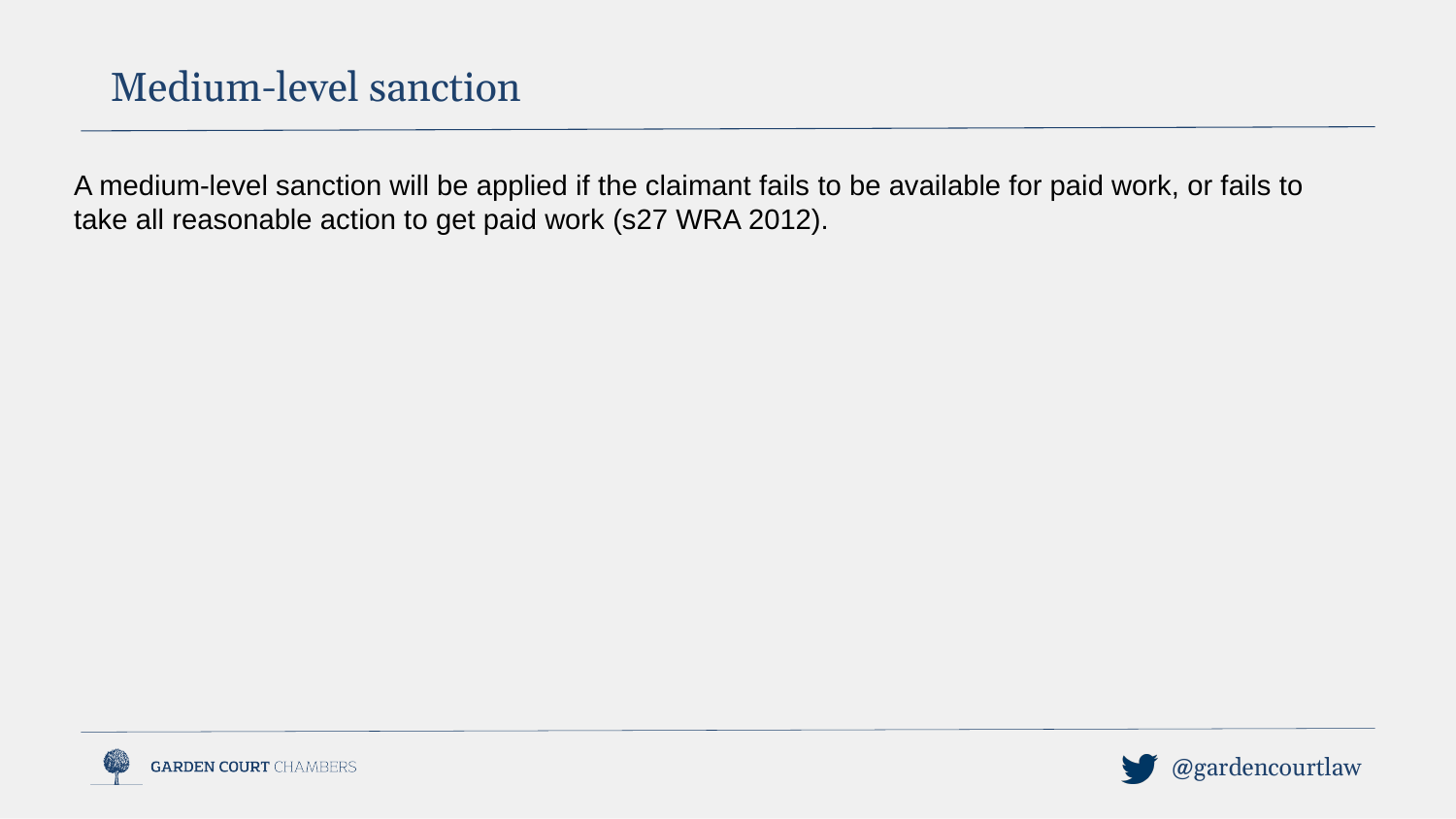

Medium-level sanction
A medium-level sanction will be applied if the claimant fails to be available for paid work, or fails to take all reasonable action to get paid work (s27 WRA 2012).